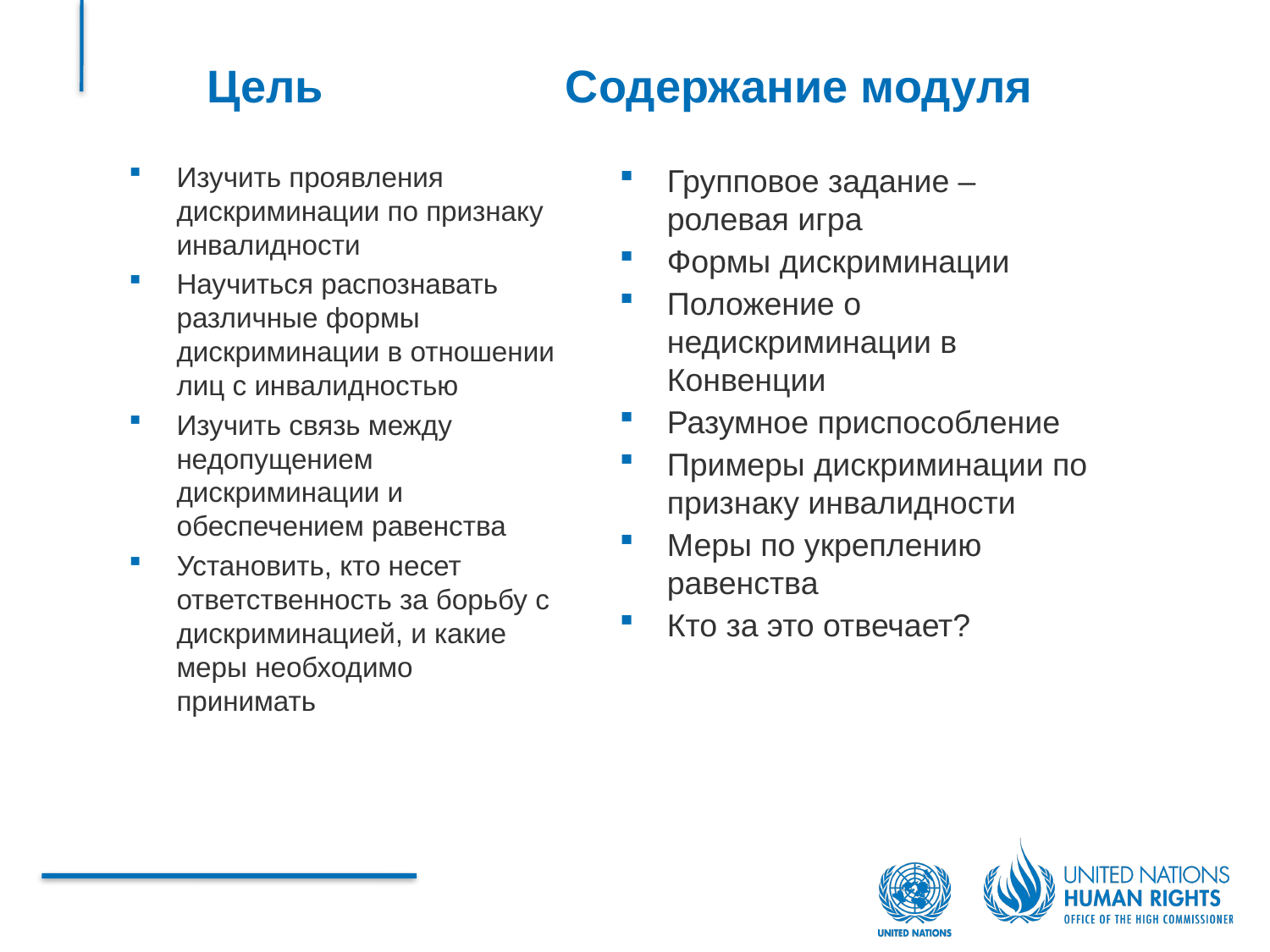

Цель
Содержание модуля
Изучить проявления дискриминации по признаку инвалидности
Научиться распознавать различные формы дискриминации в отношении лиц с инвалидностью
Изучить связь между недопущением дискриминации и обеспечением равенства
Установить, кто несет ответственность за борьбу с дискриминацией, и какие меры необходимо принимать
Групповое задание – ролевая игра
Формы дискриминации
Положение о недискриминации в Конвенции
Разумное приспособление
Примеры дискриминации по признаку инвалидности
Меры по укреплению равенства
Кто за это отвечает?